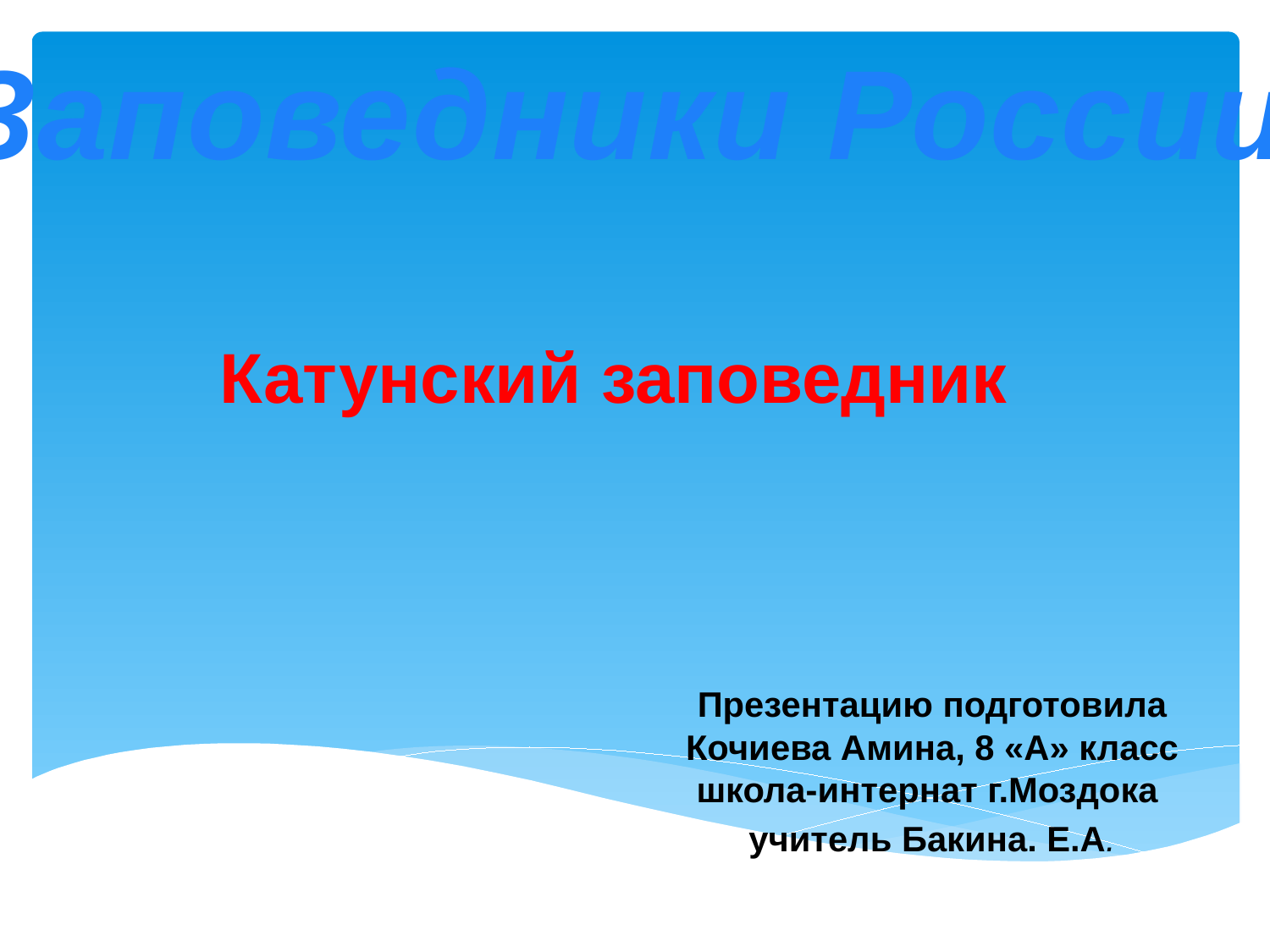

Заповедники России
Катунский заповедник
Презентацию подготовила Кочиева Амина, 8 «А» класс школа-интернат г.Моздока
учитель Бакина. Е.А.